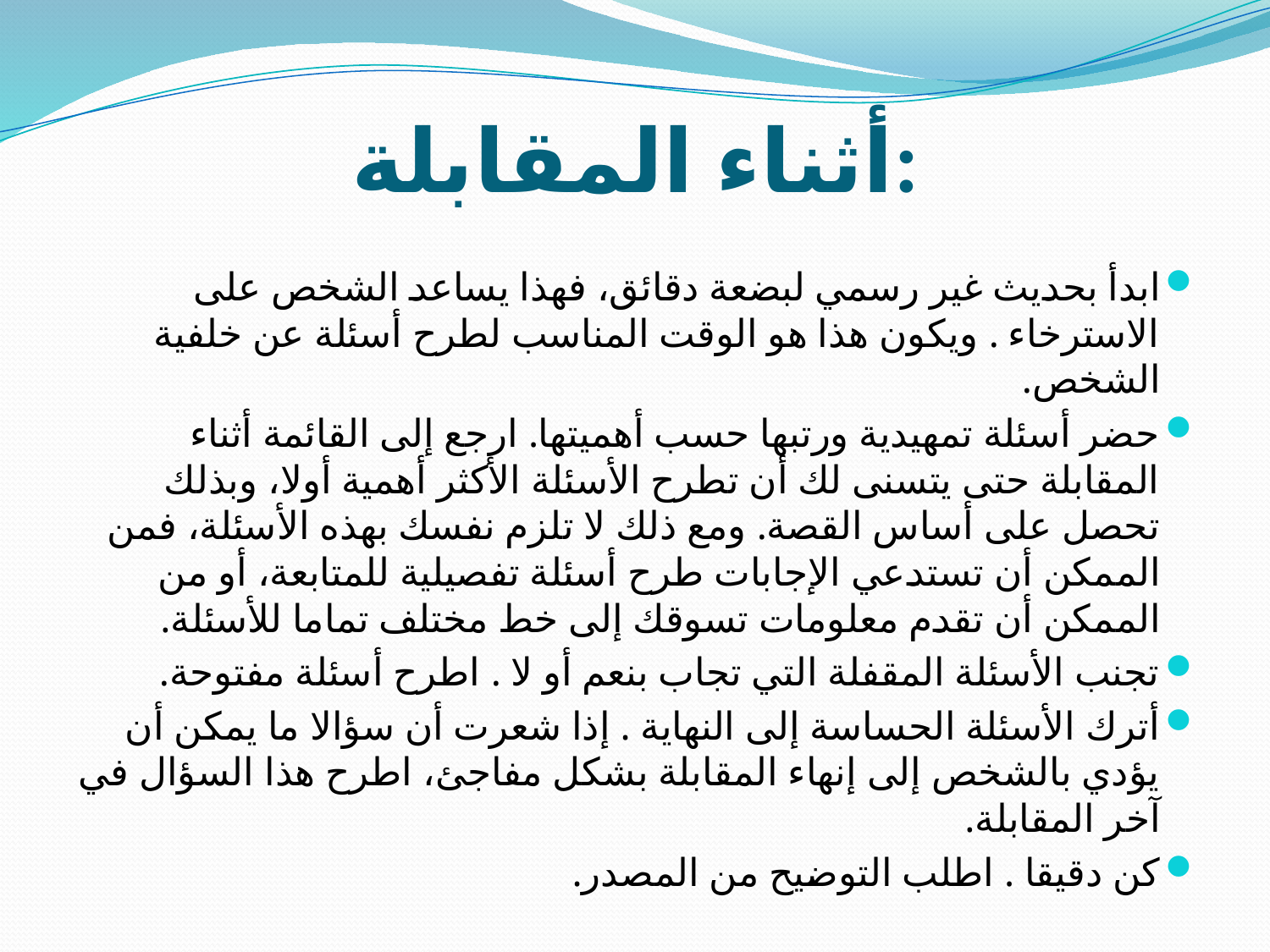

# أثناء المقابلة:
ابدأ بحديث غير رسمي لبضعة دقائق، فهذا يساعد الشخص على الاسترخاء . ويكون هذا هو الوقت المناسب لطرح أسئلة عن خلفية الشخص.
حضر أسئلة تمهيدية ورتبها حسب أهميتها. ارجع إلى القائمة أثناء المقابلة حتى يتسنى لك أن تطرح الأسئلة الأكثر أهمية أولا، وبذلك تحصل على أساس القصة. ومع ذلك لا تلزم نفسك بهذه الأسئلة، فمن الممكن أن تستدعي الإجابات طرح أسئلة تفصيلية للمتابعة، أو من الممكن أن تقدم معلومات تسوقك إلى خط مختلف تماما للأسئلة.
تجنب الأسئلة المقفلة التي تجاب بنعم أو لا . اطرح أسئلة مفتوحة.
أترك الأسئلة الحساسة إلى النهاية . إذا شعرت أن سؤالا ما يمكن أن يؤدي بالشخص إلى إنهاء المقابلة بشكل مفاجئ، اطرح هذا السؤال في آخر المقابلة.
كن دقيقا . اطلب التوضيح من المصدر.